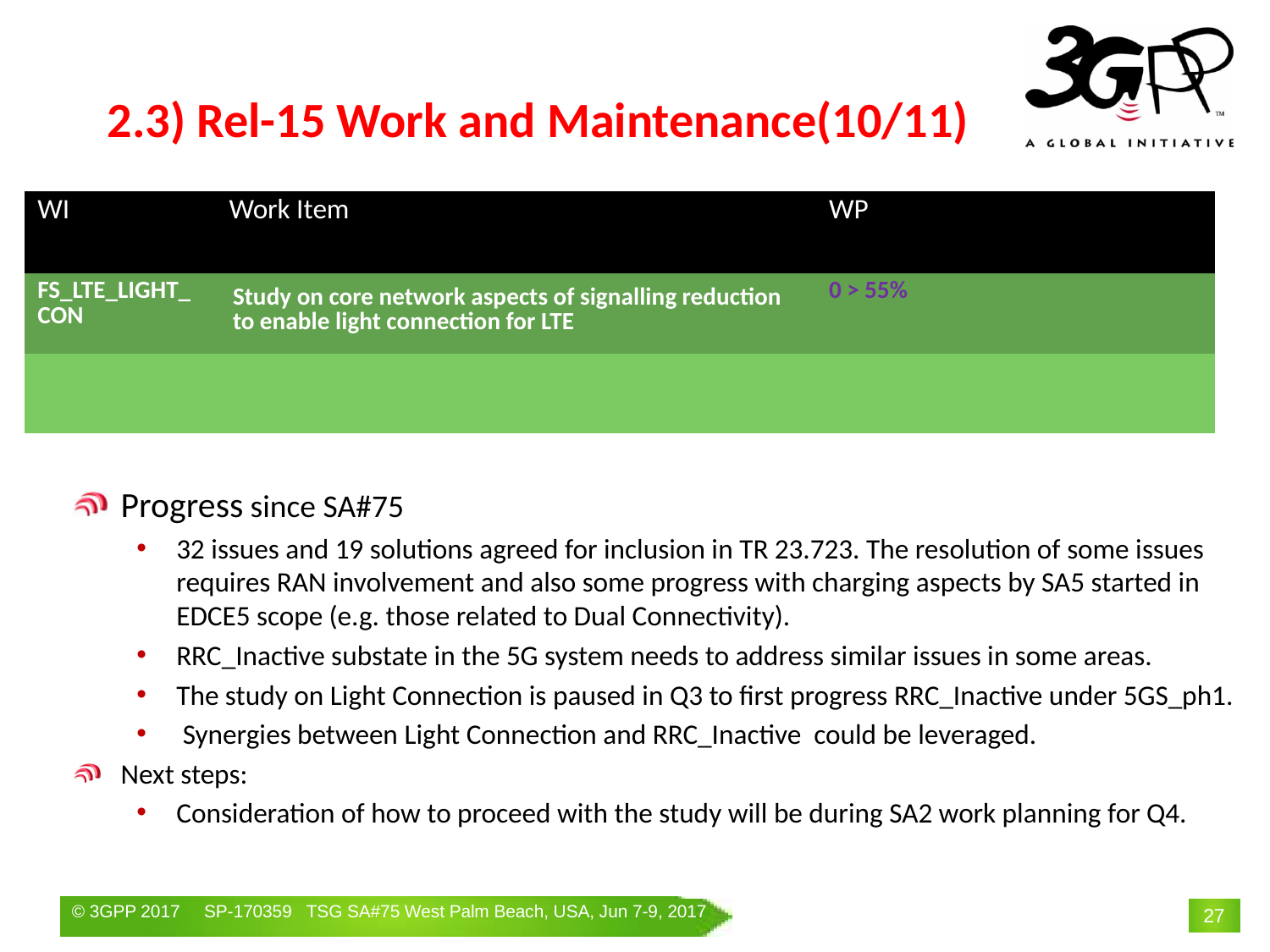

# 2.3) Rel-15 Work and Maintenance(10/11)
| WI | Work Item | WP |  |  |
| --- | --- | --- | --- | --- |
| FS\_LTE\_LIGHT\_CON | Study on core network aspects of signalling reduction to enable light connection for LTE | 0 > 55% |  |  |
|  |  |  |  |  |
Progress since SA#75
32 issues and 19 solutions agreed for inclusion in TR 23.723. The resolution of some issues requires RAN involvement and also some progress with charging aspects by SA5 started in EDCE5 scope (e.g. those related to Dual Connectivity).
RRC_Inactive substate in the 5G system needs to address similar issues in some areas.
The study on Light Connection is paused in Q3 to first progress RRC_Inactive under 5GS_ph1.
 Synergies between Light Connection and RRC_Inactive  could be leveraged.
Next steps:
Consideration of how to proceed with the study will be during SA2 work planning for Q4.